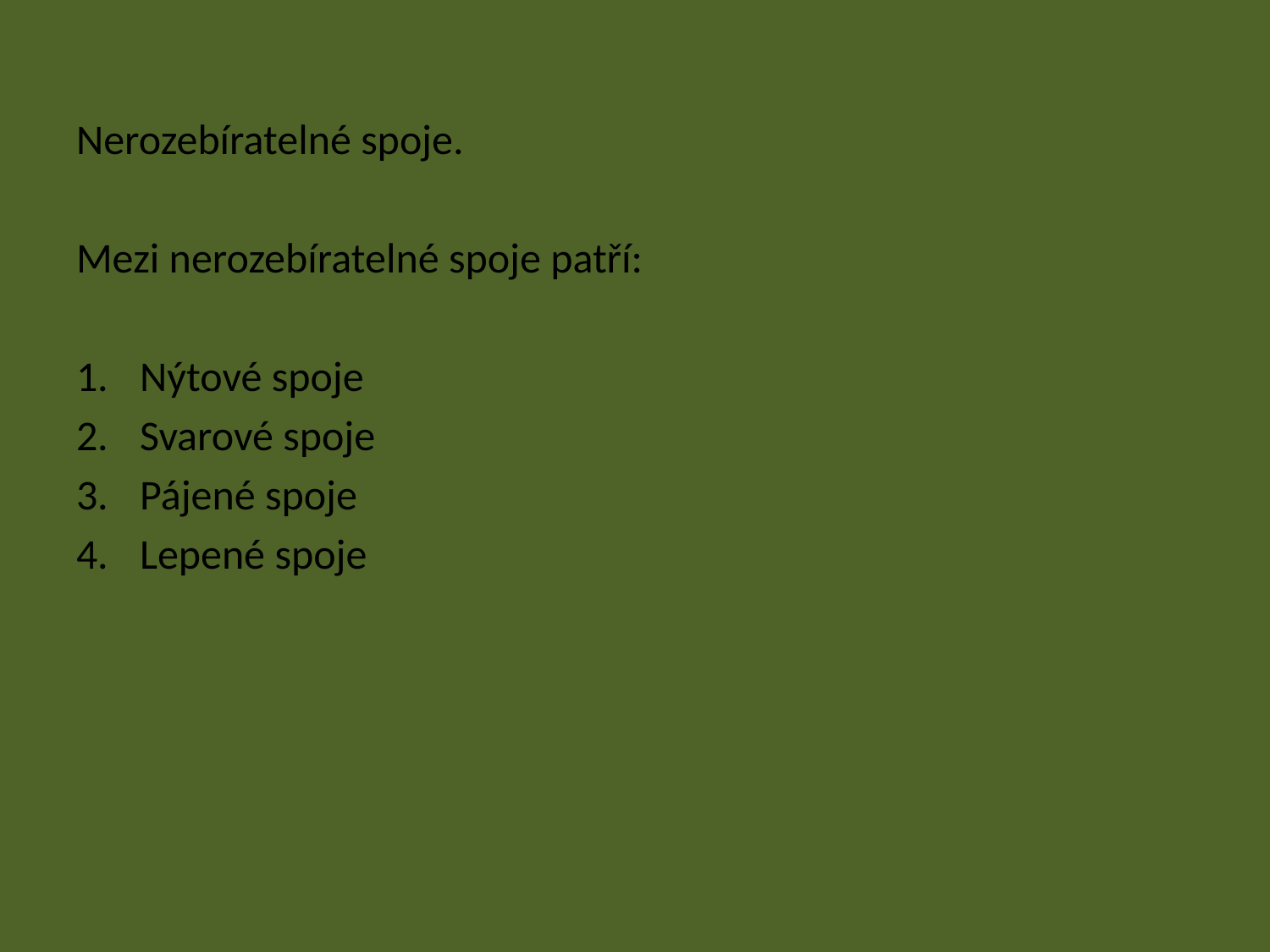

Nerozebíratelné spoje.

Mezi nerozebíratelné spoje patří:

Nýtové spoje
Svarové spoje
Pájené spoje
Lepené spoje